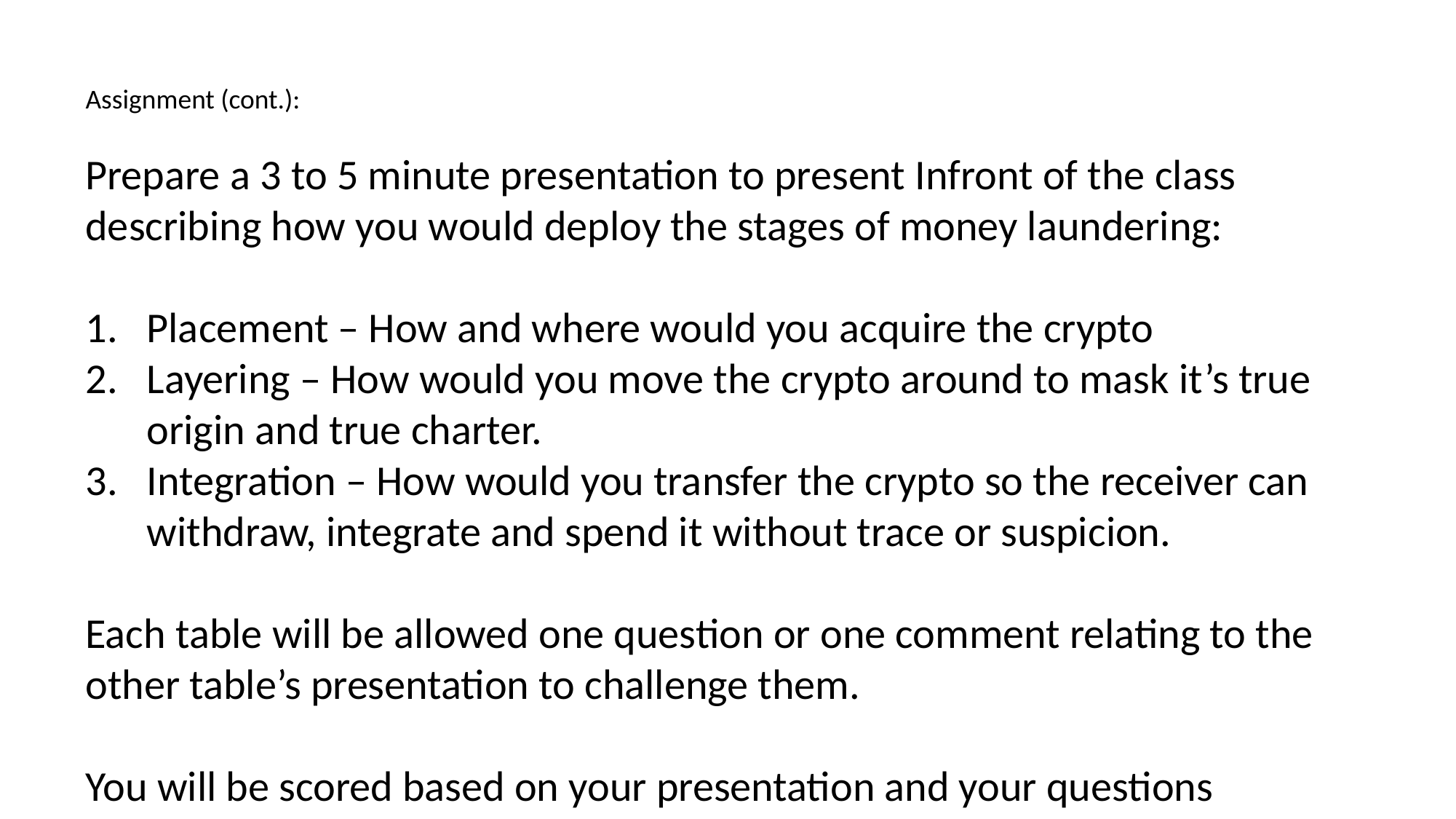

Assignment (cont.):

Prepare a 3 to 5 minute presentation to present Infront of the class describing how you would deploy the stages of money laundering:

Placement – How and where would you acquire the crypto
Layering – How would you move the crypto around to mask it’s true origin and true charter.
Integration – How would you transfer the crypto so the receiver can withdraw, integrate and spend it without trace or suspicion.

Each table will be allowed one question or one comment relating to the other table’s presentation to challenge them.

You will be scored based on your presentation and your questions